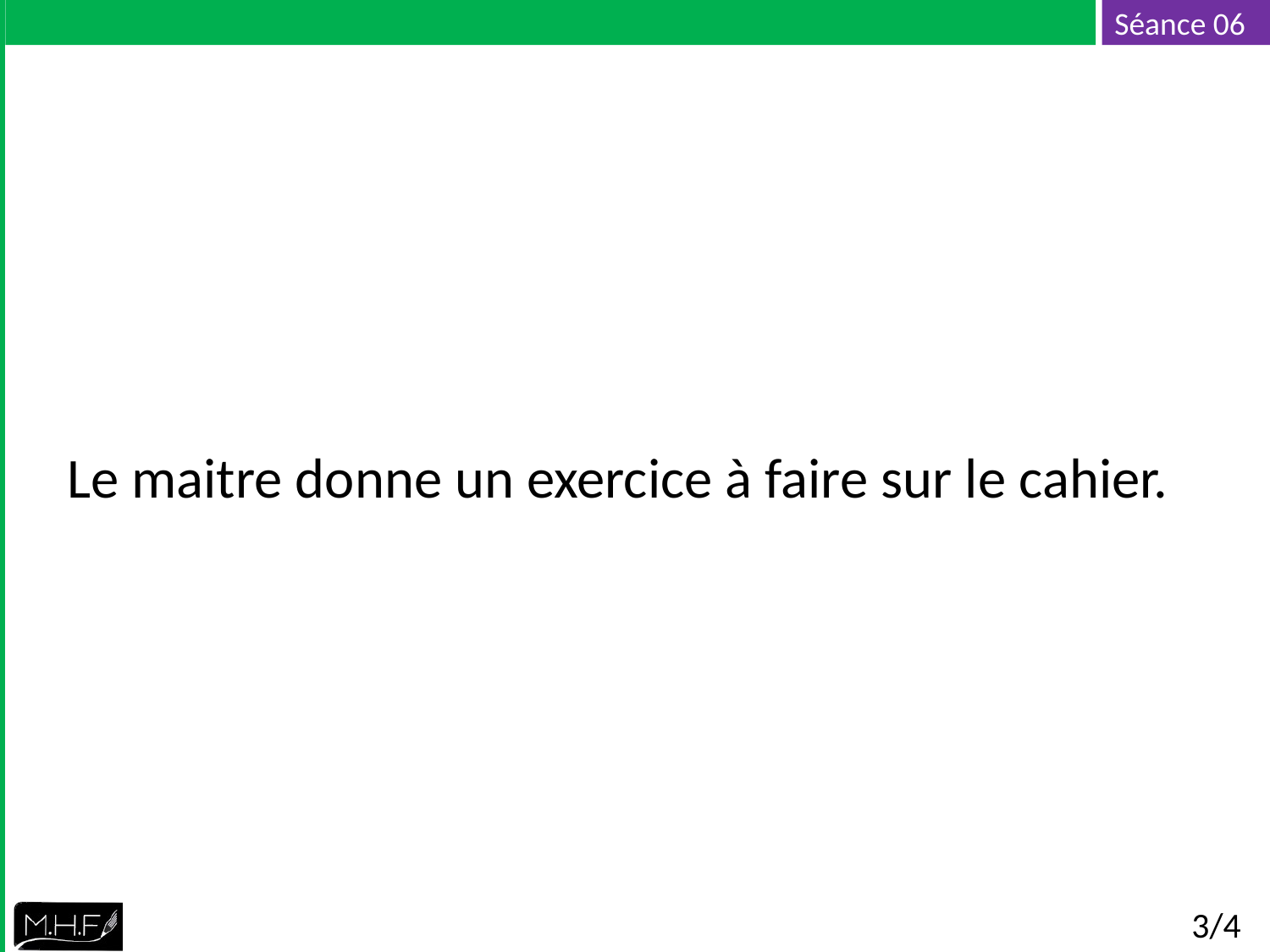

Le maitre donne un exercice à faire sur le cahier.
3/4